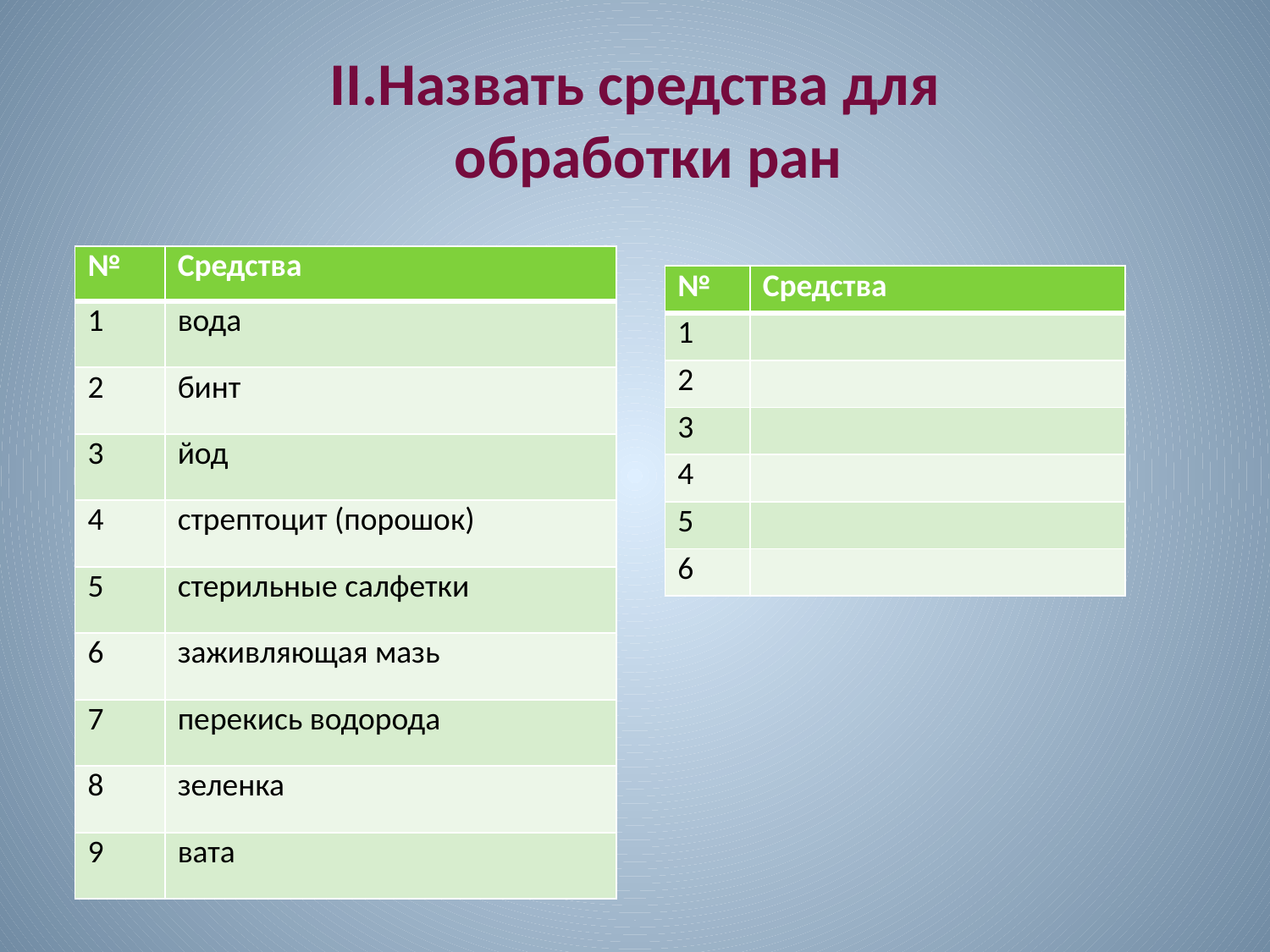

# II.Назвать средства для обработки ран
| № | Средства |
| --- | --- |
| 1 | вода |
| 2 | бинт |
| 3 | йод |
| 4 | стрептоцит (порошок) |
| 5 | стерильные салфетки |
| 6 | заживляющая мазь |
| 7 | перекись водорода |
| 8 | зеленка |
| 9 | вата |
| № | Средства |
| --- | --- |
| 1 |  |
| 2 |  |
| 3 |  |
| 4 |  |
| 5 |  |
| 6 |  |